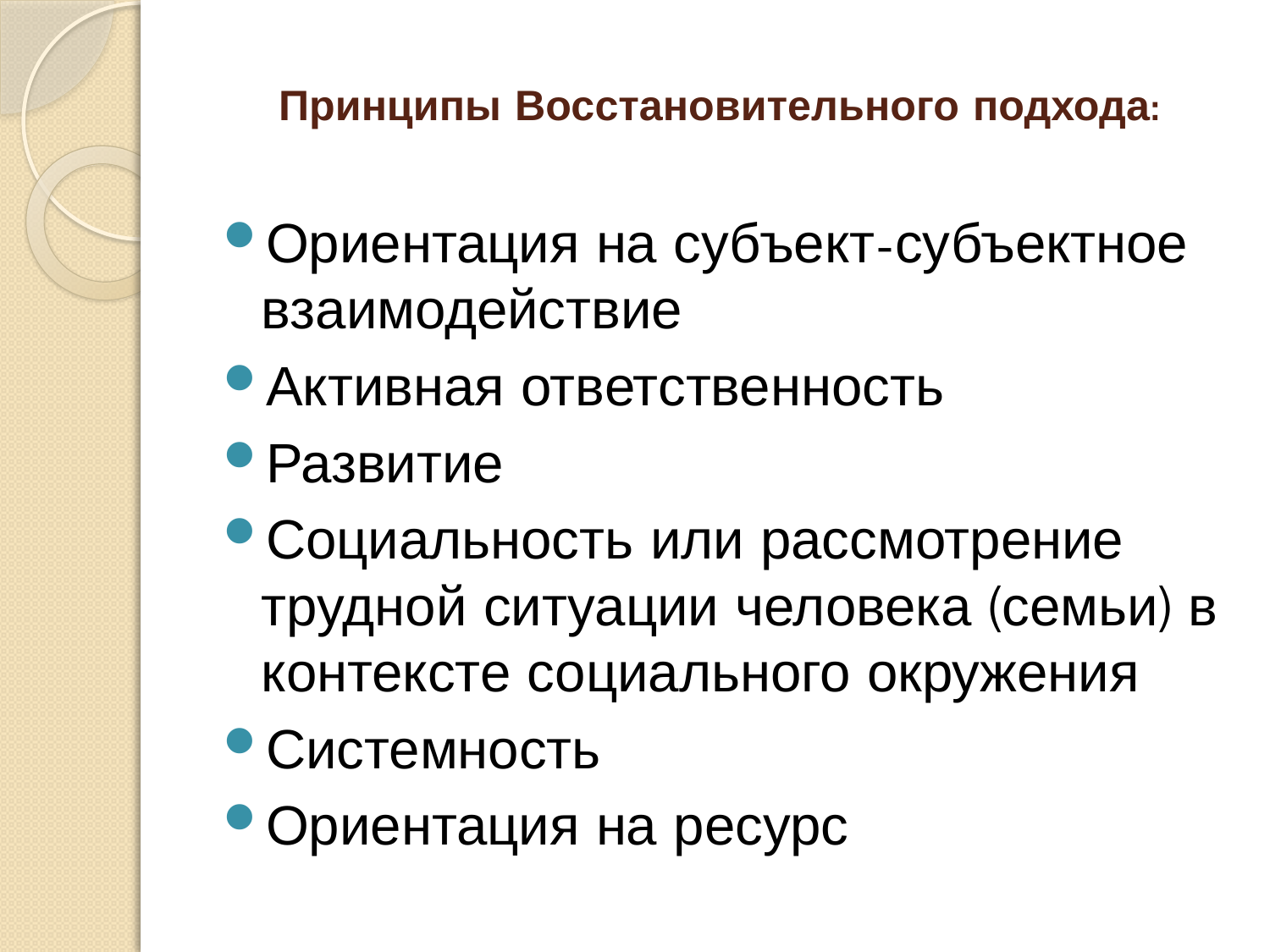

# Принципы Восстановительного подхода:
Ориентация на субъект-субъектное взаимодействие
Активная ответственность
Развитие
Социальность или рассмотрение трудной ситуации человека (семьи) в контексте социального окружения
Системность
Ориентация на ресурс